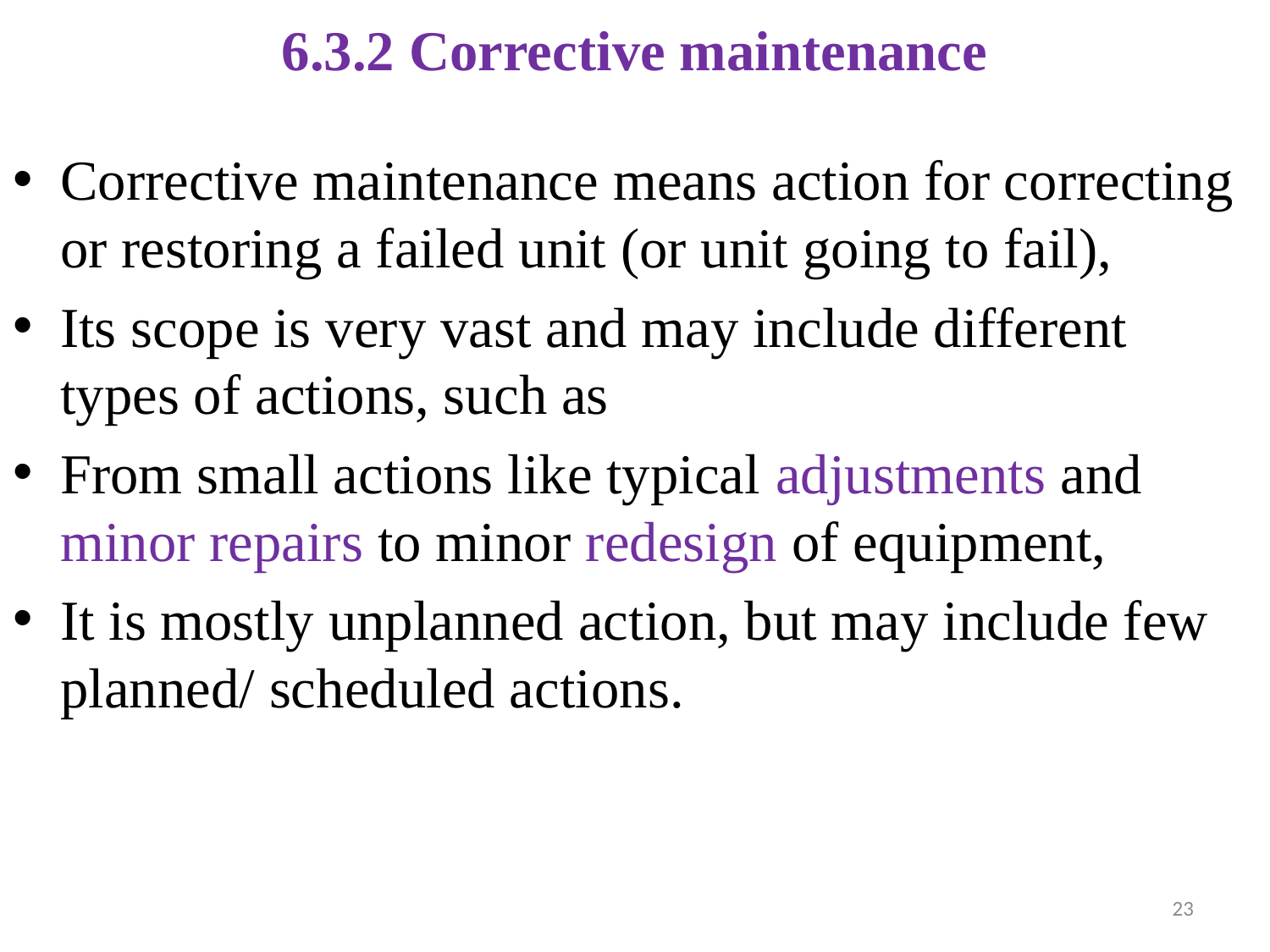

# 6.3.2 Corrective maintenance
Corrective maintenance means action for correcting or restoring a failed unit (or unit going to fail),
Its scope is very vast and may include different types of actions, such as
From small actions like typical adjustments and minor repairs to minor redesign of equipment,
It is mostly unplanned action, but may include few planned/ scheduled actions.

23